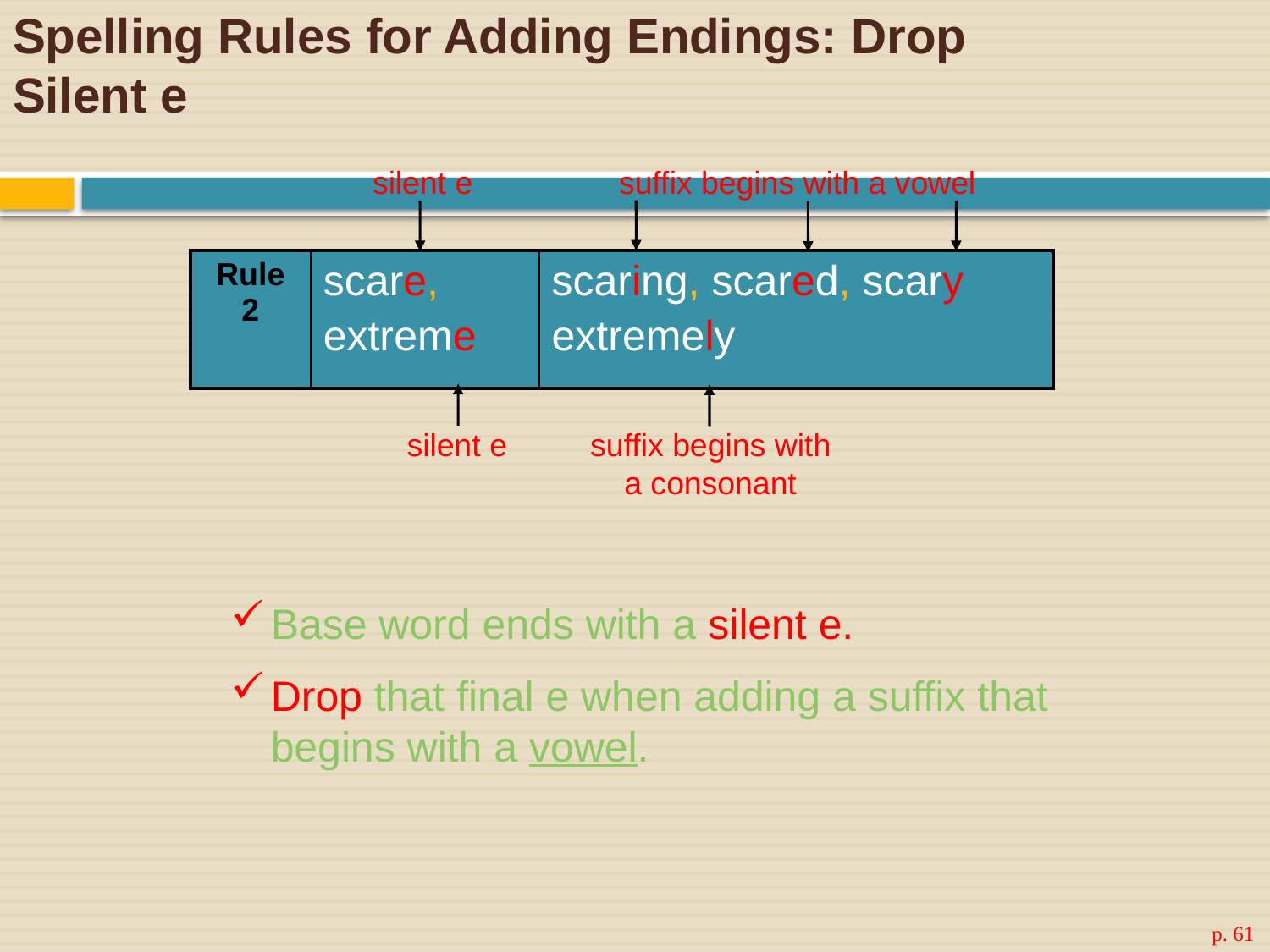

# Spelling Rules for Adding Endings: Drop Silent e
silent e
suffix begins with a vowel

| Rule 2 | scare, extreme | scaring, scared, scary extremely |
| --- | --- | --- |

suffix begins with a consonant
silent e
Base word ends with a silent e.
Drop that final e when adding a suffix that begins with a vowel.
p. 61